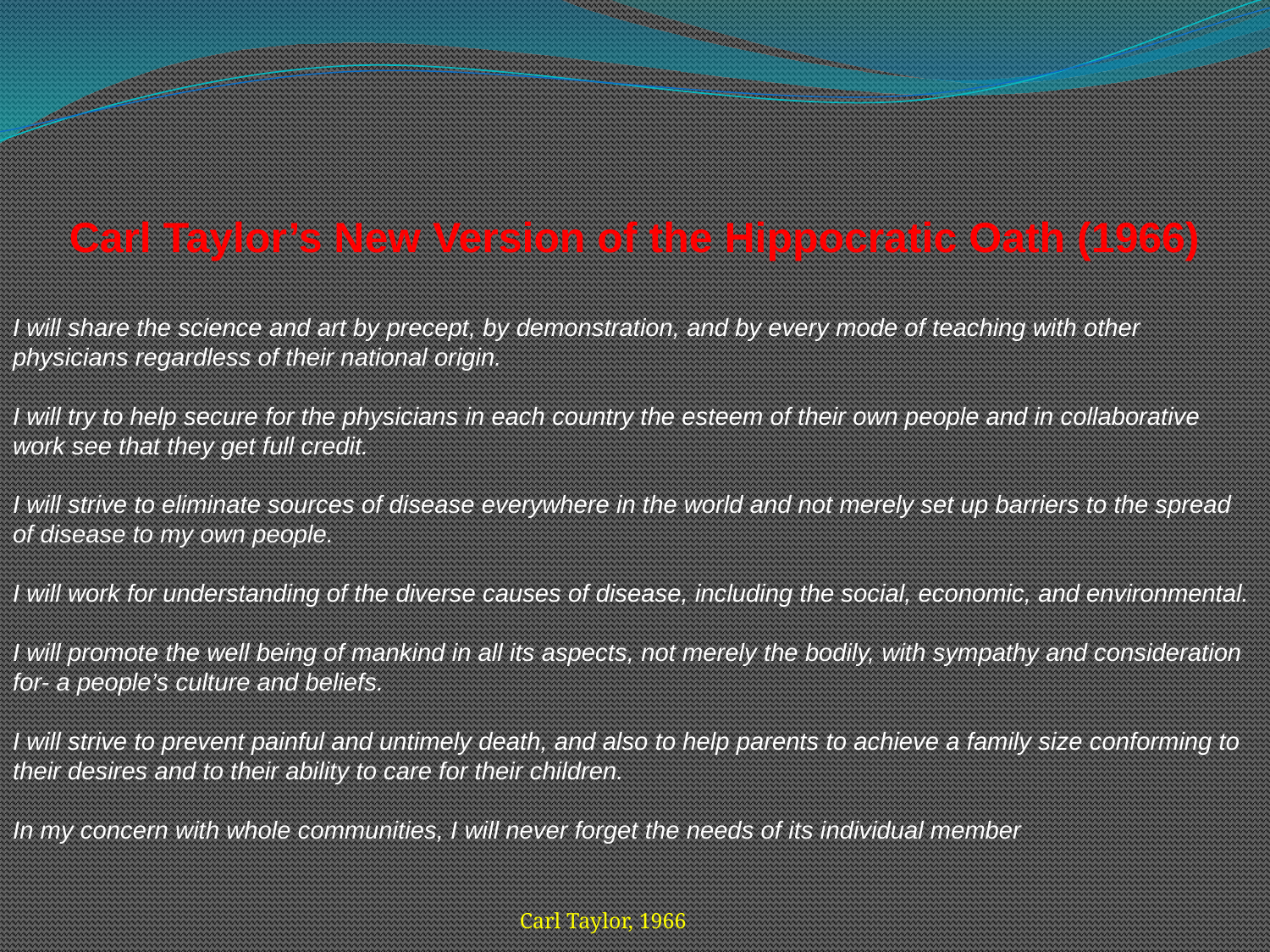

Carl Taylor’s New Version of the Hippocratic Oath (1966)

I will share the science and art by precept, by demonstration, and by every mode of teaching with other physicians regardless of their national origin.

I will try to help secure for the physicians in each country the esteem of their own people and in collaborative work see that they get full credit.

I will strive to eliminate sources of disease everywhere in the world and not merely set up barriers to the spread of disease to my own people.

I will work for understanding of the diverse causes of disease, including the social, economic, and environmental.

I will promote the well being of mankind in all its aspects, not merely the bodily, with sympathy and consideration for- a people’s culture and beliefs.

I will strive to prevent painful and untimely death, and also to help parents to achieve a family size conforming to their desires and to their ability to care for their children.

In my concern with whole communities, I will never forget the needs of its individual member
Carl Taylor, 1966